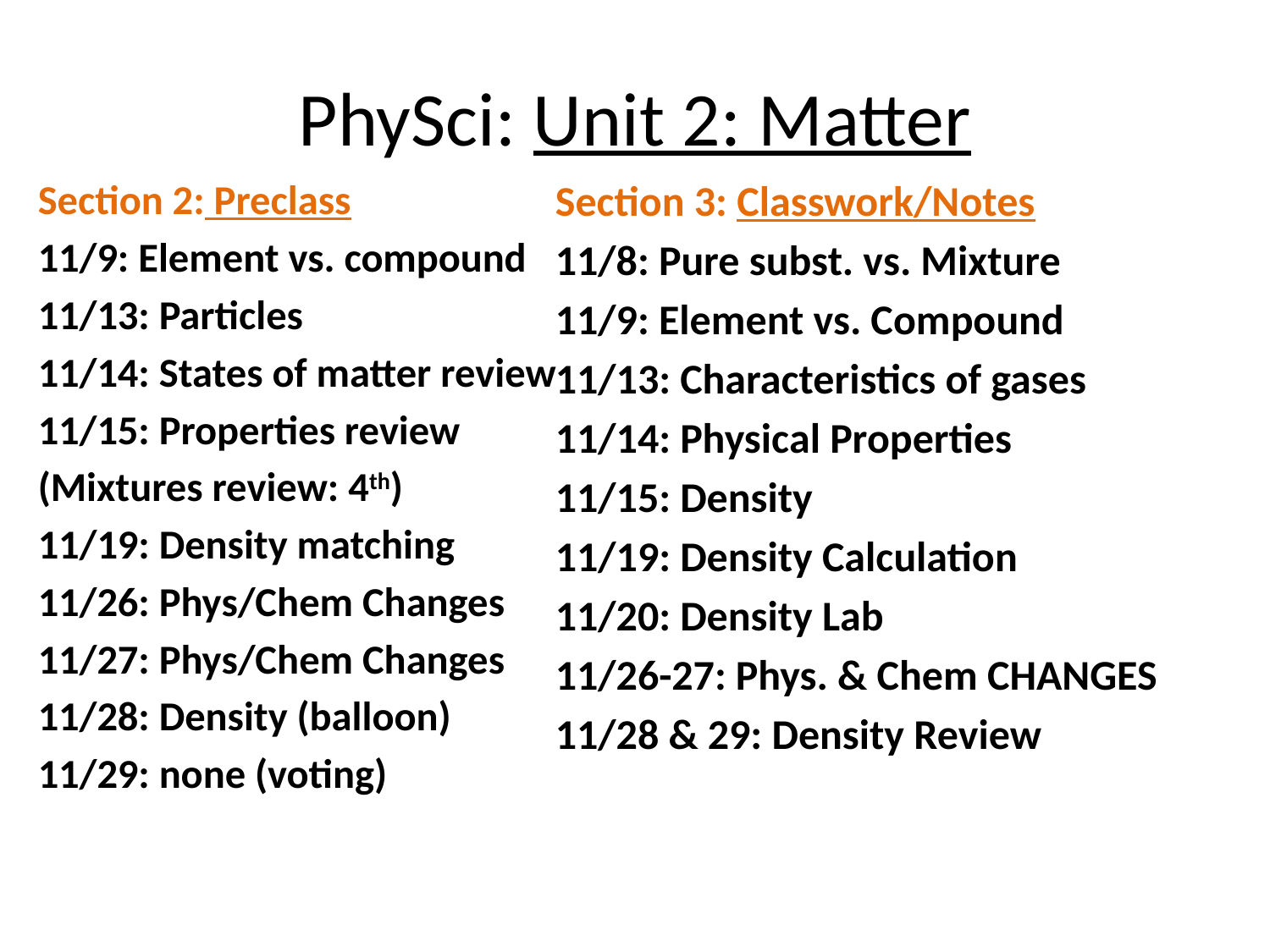

# PhySci: Unit 2: Matter
Section 2: Preclass
11/9: Element vs. compound
11/13: Particles
11/14: States of matter review
11/15: Properties review
(Mixtures review: 4th)
11/19: Density matching
11/26: Phys/Chem Changes
11/27: Phys/Chem Changes
11/28: Density (balloon)
11/29: none (voting)
Section 3: Classwork/Notes
11/8: Pure subst. vs. Mixture
11/9: Element vs. Compound
11/13: Characteristics of gases
11/14: Physical Properties
11/15: Density
11/19: Density Calculation
11/20: Density Lab
11/26-27: Phys. & Chem CHANGES
11/28 & 29: Density Review